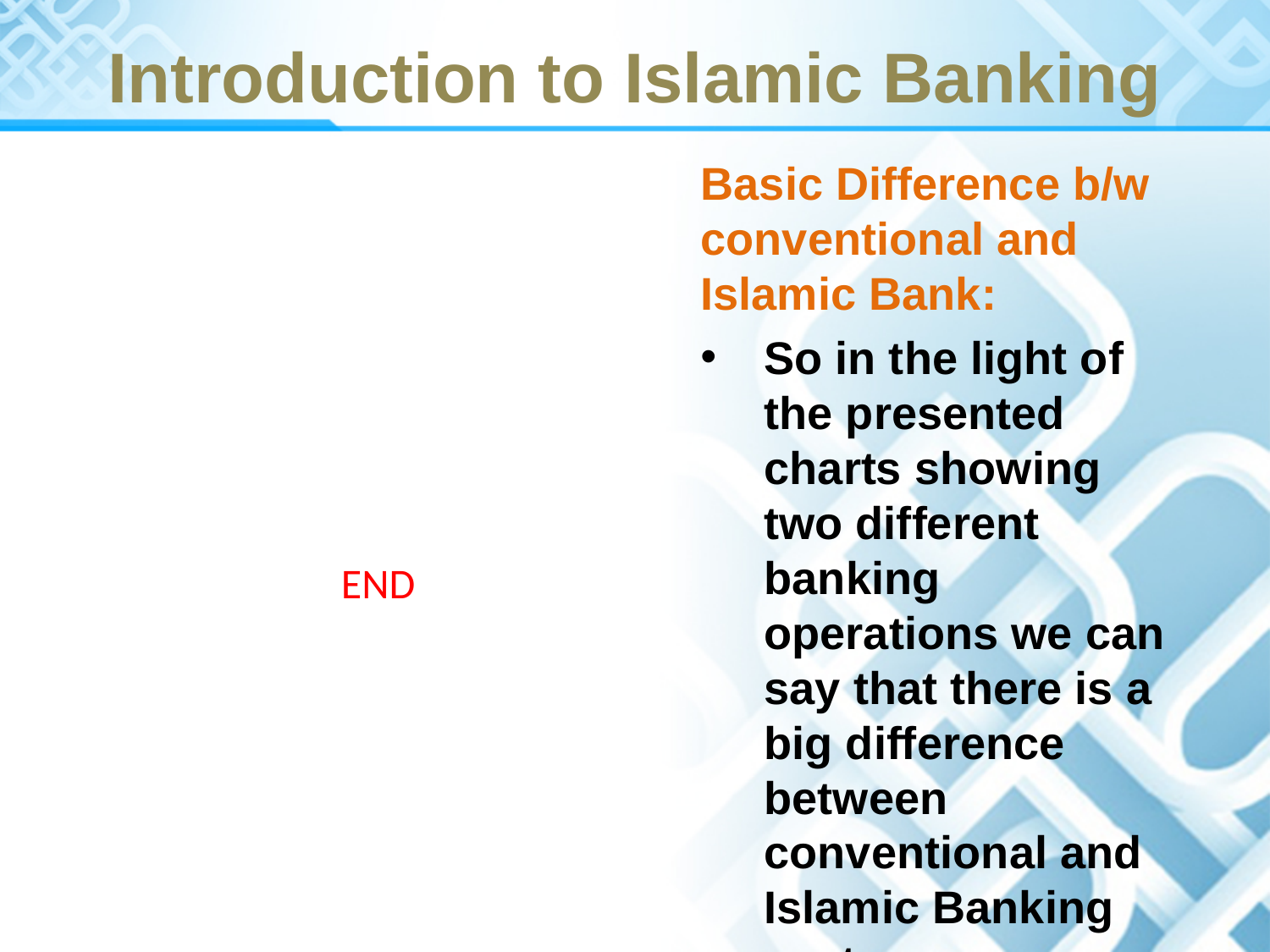

Introduction to Islamic Banking
Basic Difference b/w conventional and Islamic Bank:
So in the light of the presented charts showing two different banking operations we can say that there is a big difference between conventional and Islamic Banking system.
END